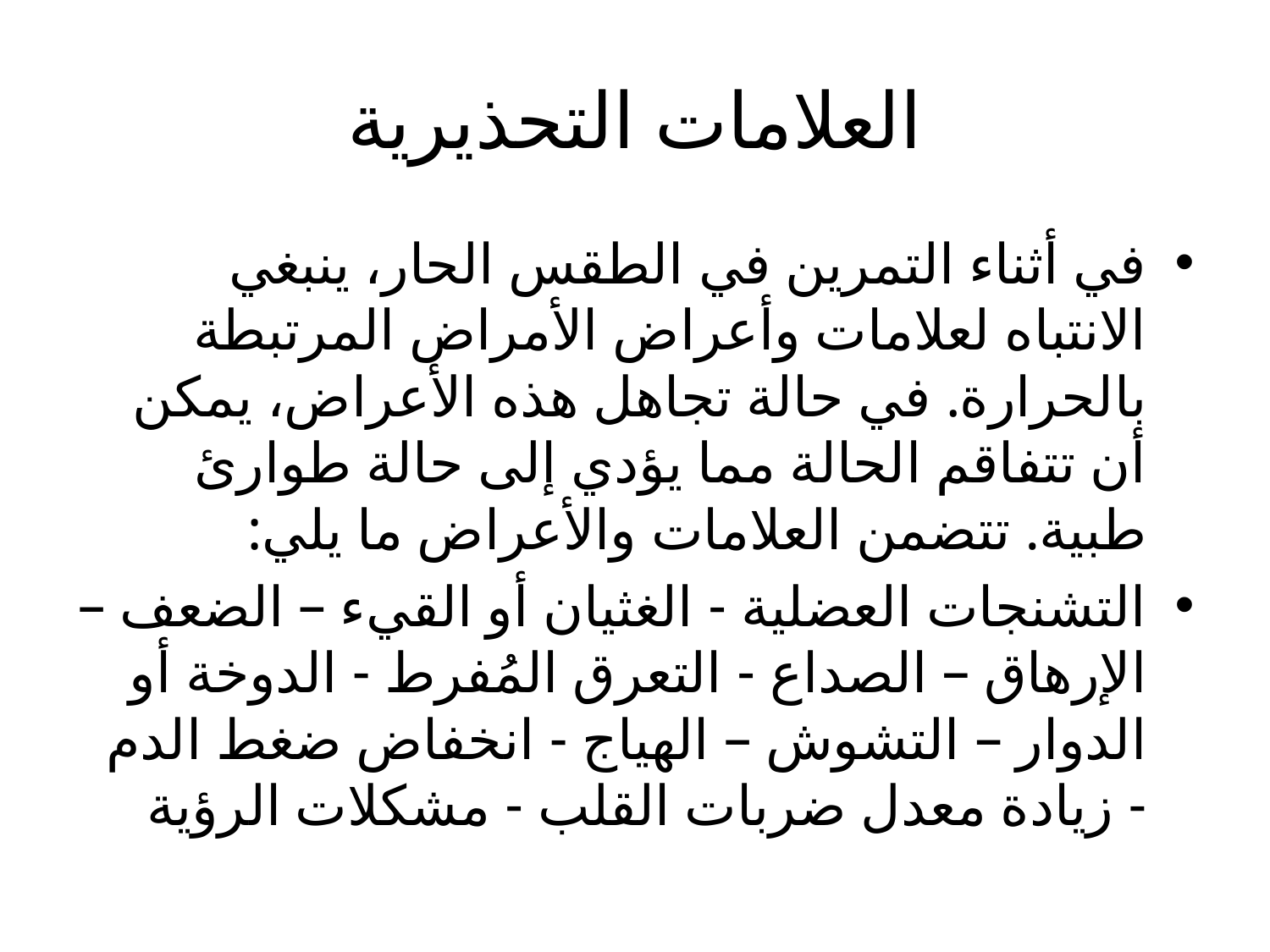

# العلامات التحذيرية
في أثناء التمرين في الطقس الحار، ينبغي الانتباه لعلامات وأعراض الأمراض المرتبطة بالحرارة. في حالة تجاهل هذه الأعراض، يمكن أن تتفاقم الحالة مما يؤدي إلى حالة طوارئ طبية. تتضمن العلامات والأعراض ما يلي:
التشنجات العضلية - الغثيان أو القيء – الضعف – الإرهاق – الصداع - التعرق المُفرط - الدوخة أو الدوار – التشوش – الهياج - انخفاض ضغط الدم - زيادة معدل ضربات القلب - مشكلات الرؤية